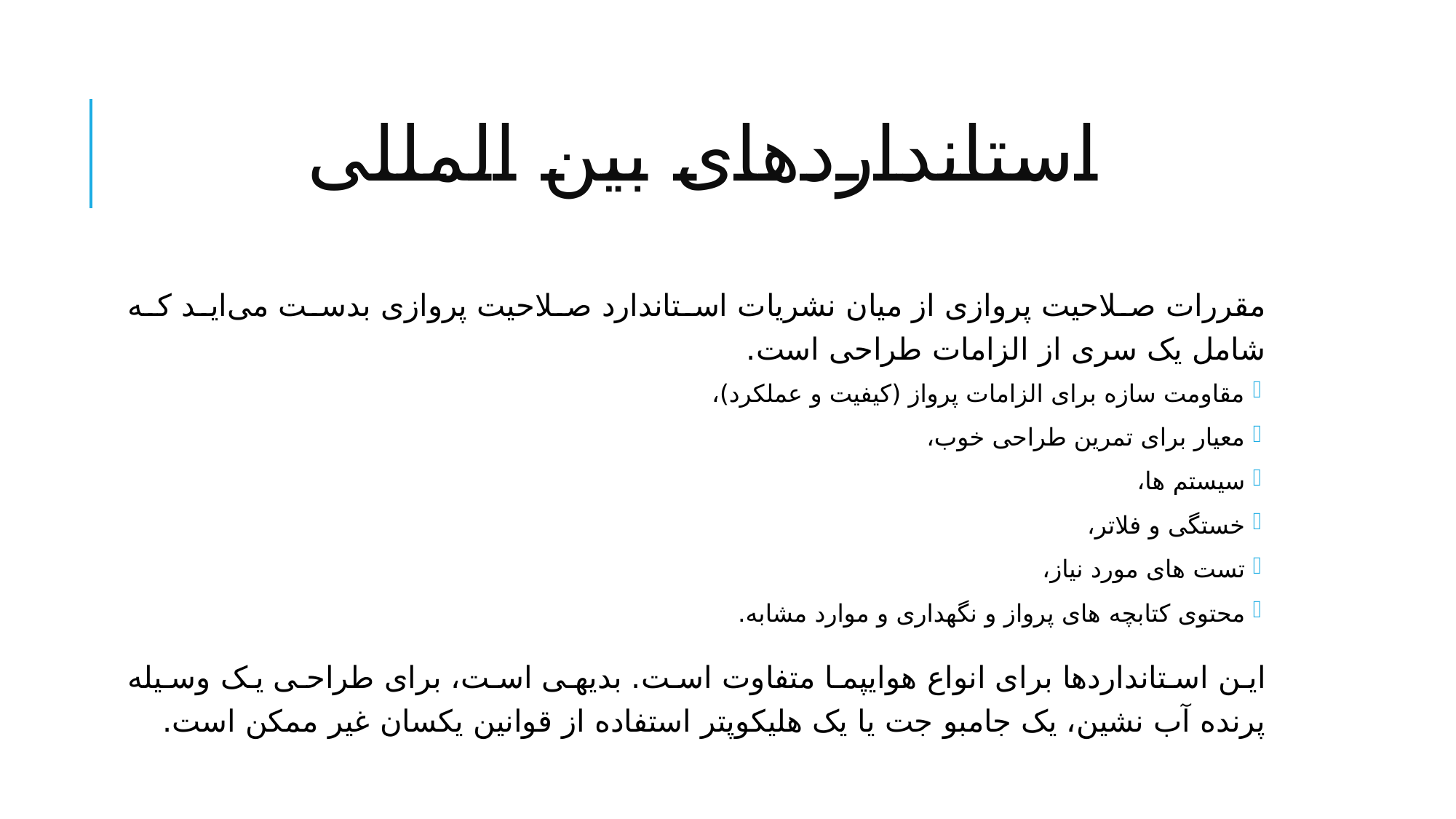

# استانداردهای بین المللی
مقررات صلاحیت پروازی از میان نشریات استاندارد صلاحیت پروازی بدست می‌اید که شامل یک سری از الزامات طراحی است.
مقاومت سازه برای الزامات پرواز (کیفیت و عملکرد)،
معیار برای تمرین طراحی خوب،
سیستم ‌ها،
خستگی و فلاتر،
تست ‌های مورد نیاز،
محتوی کتابچه ‌های پرواز و نگهداری و موارد مشابه.
این استاندارد‌ها برای انواع هوایپما متفاوت است. بدیهی است، برای طراحی یک وسیله پرنده آب نشین، یک جامبو جت یا یک هلیکوپتر استفاده از قوانین یکسان غیر ممکن است.